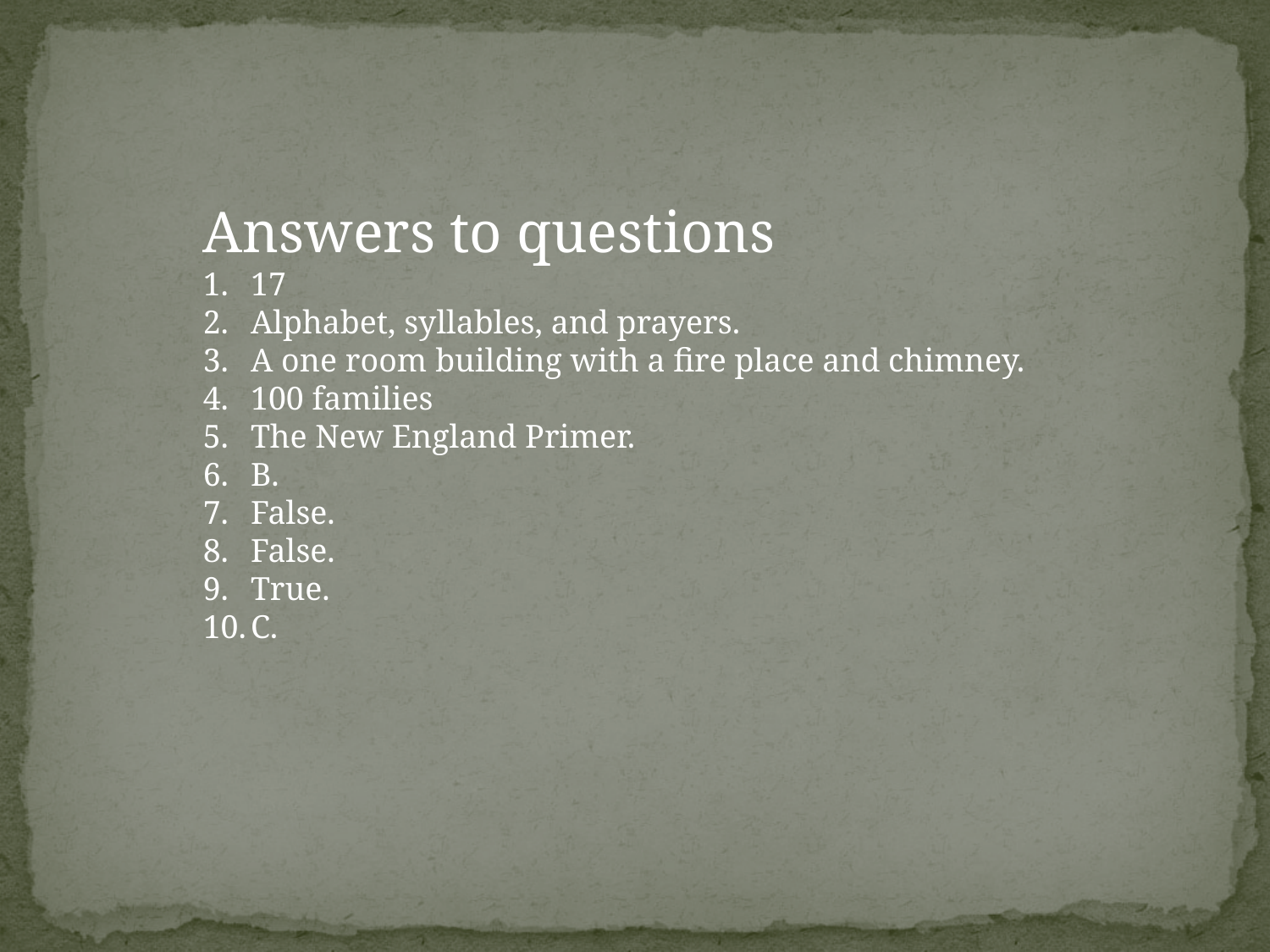

Answers to questions
17
Alphabet, syllables, and prayers.
A one room building with a fire place and chimney.
100 families
The New England Primer.
B.
False.
False.
True.
C.